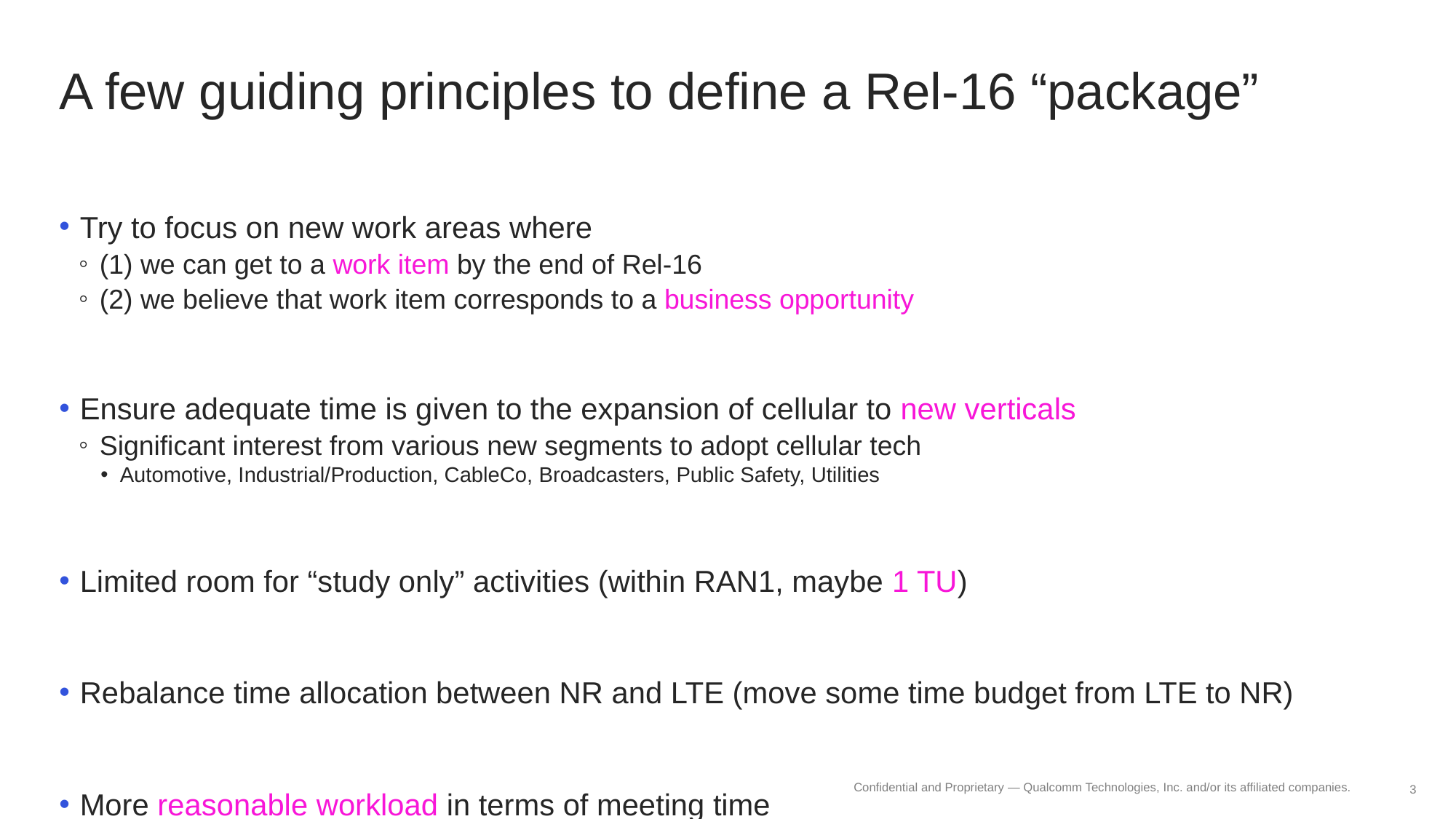

# A few guiding principles to define a Rel-16 “package”
Try to focus on new work areas where
(1) we can get to a work item by the end of Rel-16
(2) we believe that work item corresponds to a business opportunity

Ensure adequate time is given to the expansion of cellular to new verticals
Significant interest from various new segments to adopt cellular tech
Automotive, Industrial/Production, CableCo, Broadcasters, Public Safety, Utilities

Limited room for “study only” activities (within RAN1, maybe 1 TU)

Rebalance time allocation between NR and LTE (move some time budget from LTE to NR)

More reasonable workload in terms of meeting time